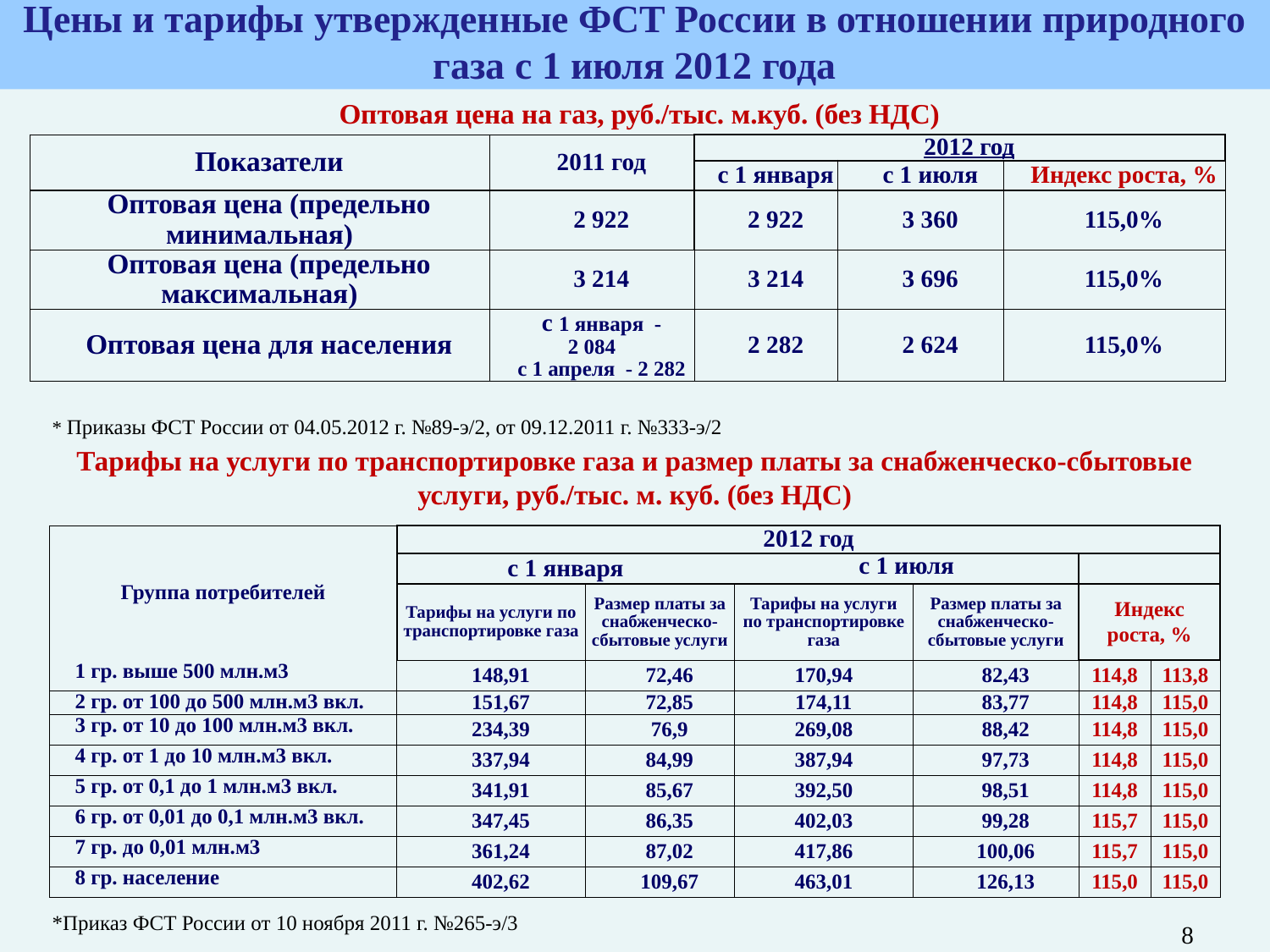

Цены и тарифы утвержденные ФСТ России в отношении природного газа с 1 июля 2012 года
Оптовая цена на газ, руб./тыс. м.куб. (без НДС)
| Показатели | 2011 год | 2012 год |  |  |
| --- | --- | --- | --- | --- |
|  |  | с 1 января | с 1 июля | Индекс роста, % |
| Оптовая цена (предельно минимальная) | 2 922 | 2 922 | 3 360 | 115,0% |
| Оптовая цена (предельно максимальная) | 3 214 | 3 214 | 3 696 | 115,0% |
| Оптовая цена для населения | с 1 января - 2 084 с 1 апреля - 2 282 | 2 282 | 2 624 | 115,0% |
* Приказы ФСТ России от 04.05.2012 г. №89-э/2, от 09.12.2011 г. №333-э/2
Тарифы на услуги по транспортировке газа и размер платы за снабженческо-сбытовые услуги, руб./тыс. м. куб. (без НДС)
| Группа потребителей | 2012 год |  |  |  |  |  |
| --- | --- | --- | --- | --- | --- | --- |
|  | с 1 января |  | с 1 июля |  |  |  |
|  | Тарифы на услуги по транспортировке газа | Размер платы за снабженческо-сбытовые услуги | Тарифы на услуги по транспортировке газа | Размер платы за снабженческо-сбытовые услуги | Индекс роста, % |  |
| 1 гр. выше 500 млн.м3 | 148,91 | 72,46 | 170,94 | 82,43 | 114,8 | 113,8 |
| 2 гр. от 100 до 500 млн.м3 вкл. | 151,67 | 72,85 | 174,11 | 83,77 | 114,8 | 115,0 |
| 3 гр. от 10 до 100 млн.м3 вкл. | 234,39 | 76,9 | 269,08 | 88,42 | 114,8 | 115,0 |
| 4 гр. от 1 до 10 млн.м3 вкл. | 337,94 | 84,99 | 387,94 | 97,73 | 114,8 | 115,0 |
| 5 гр. от 0,1 до 1 млн.м3 вкл. | 341,91 | 85,67 | 392,50 | 98,51 | 114,8 | 115,0 |
| 6 гр. от 0,01 до 0,1 млн.м3 вкл. | 347,45 | 86,35 | 402,03 | 99,28 | 115,7 | 115,0 |
| 7 гр. до 0,01 млн.м3 | 361,24 | 87,02 | 417,86 | 100,06 | 115,7 | 115,0 |
| 8 гр. население | 402,62 | 109,67 | 463,01 | 126,13 | 115,0 | 115,0 |
*Приказ ФСТ России от 10 ноября 2011 г. №265-э/3
8